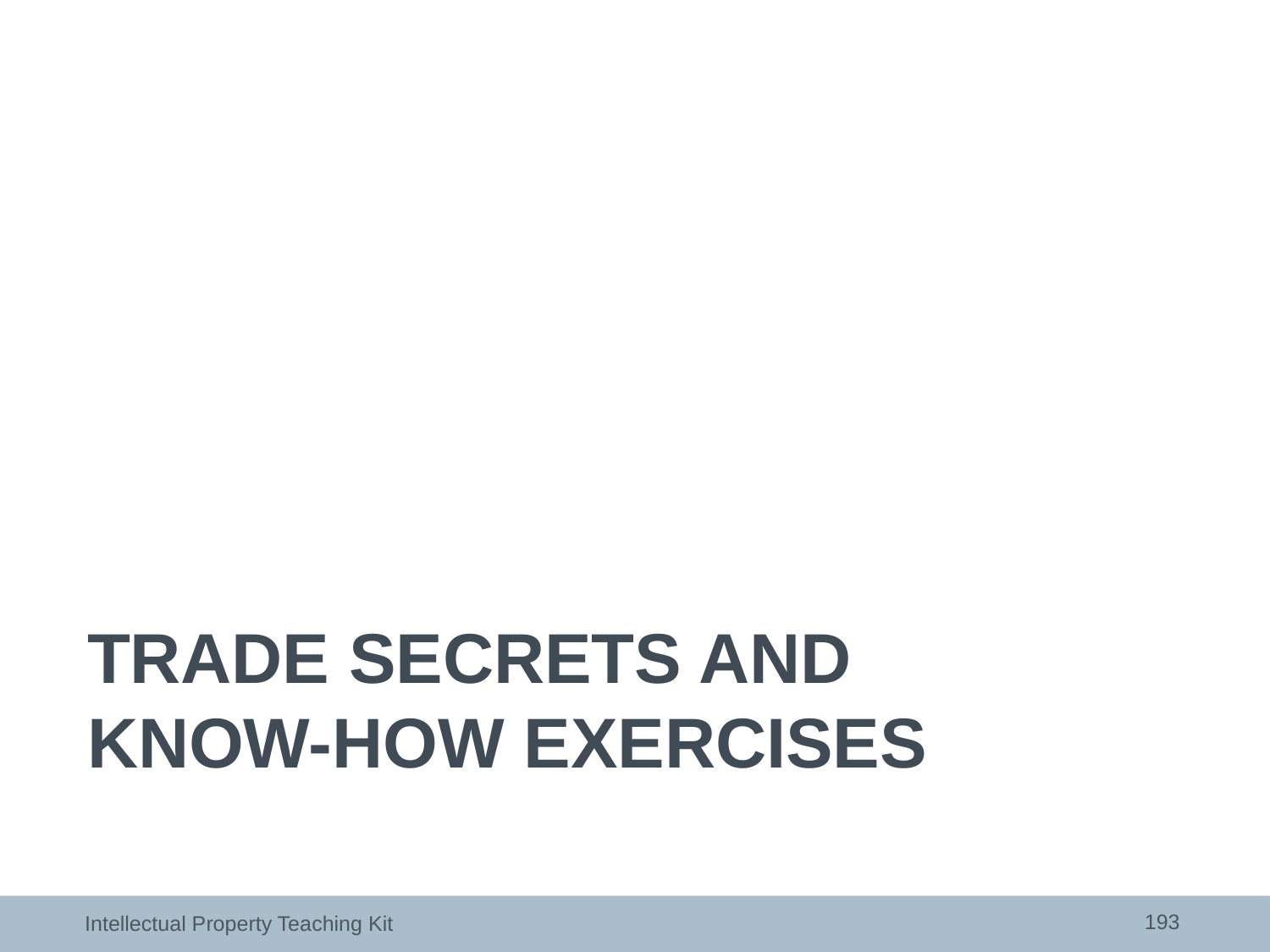

# Trade secrets and know-how Exercises
193
Intellectual Property Teaching Kit